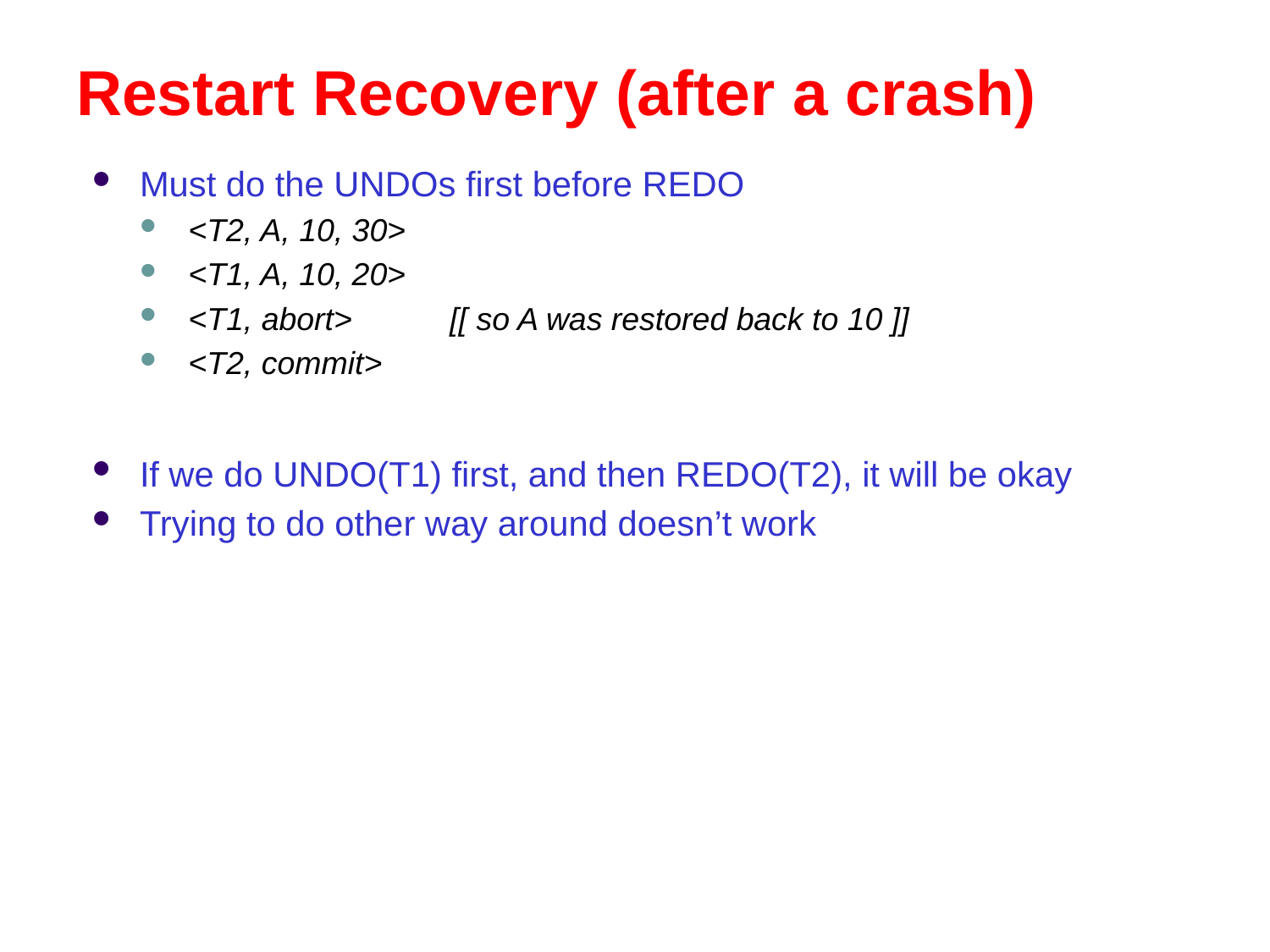

# Restart Recovery (after a crash)
Must do the UNDOs first before REDO
<T2, A, 10, 30>
<T1, A, 10, 20>
<T1, abort>           [[ so A was restored back to 10 ]]
<T2, commit>

If we do UNDO(T1) first, and then REDO(T2), it will be okay
Trying to do other way around doesn’t work